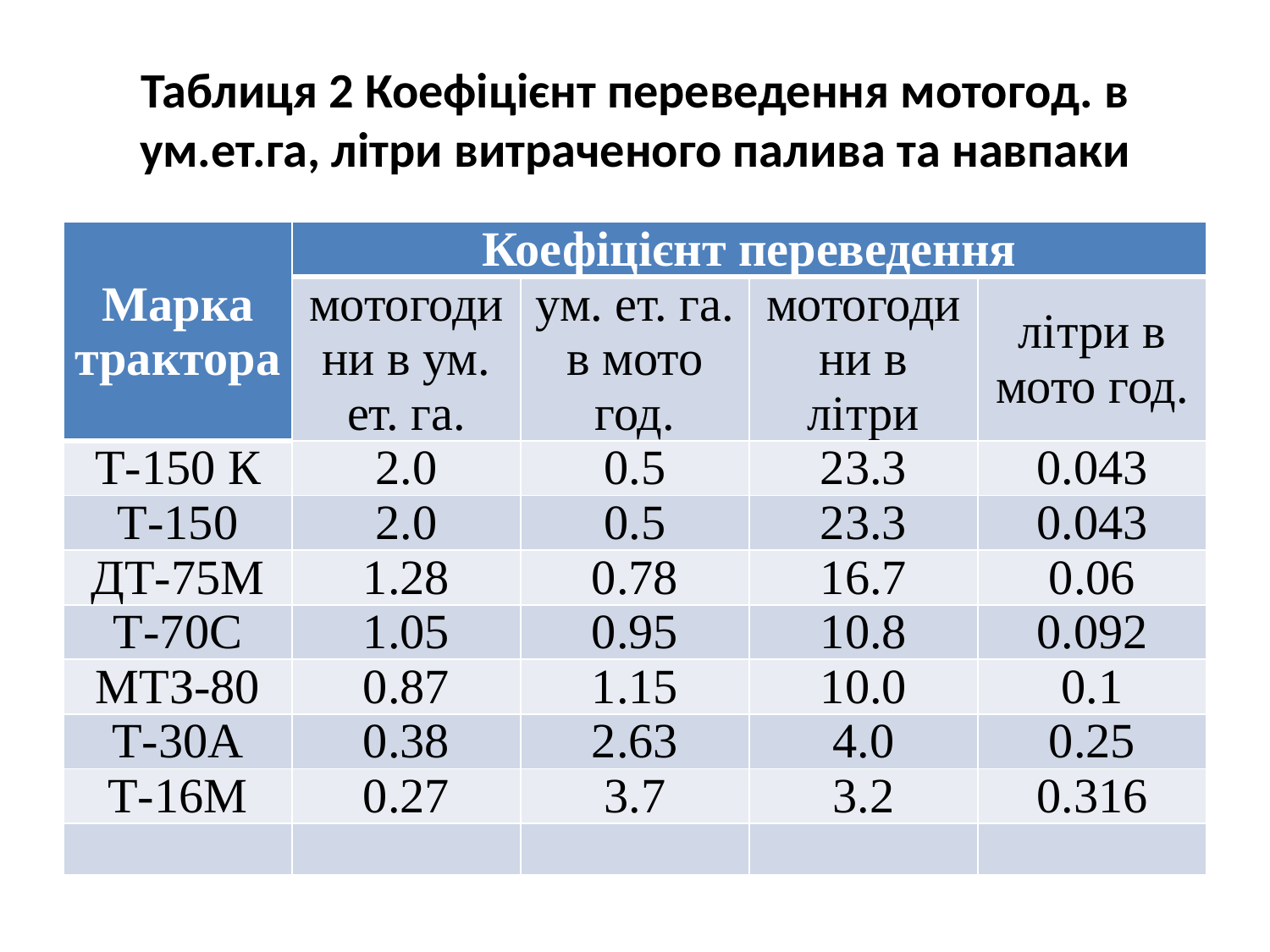

# Таблиця 2 Коефіцієнт переведення мотогод. в ум.ет.га, літри витраченого палива та навпаки
| Марка трактора | Коефіцієнт переведення |  |  |  |
| --- | --- | --- | --- | --- |
|  | мотогодини в ум. ет. га. | ум. ет. га. в мото год. | мотогодини в літри | літри в мото год. |
| Т-150 К | 2.0 | 0.5 | 23.3 | 0.043 |
| Т-150 | 2.0 | 0.5 | 23.3 | 0.043 |
| ДТ-75М | 1.28 | 0.78 | 16.7 | 0.06 |
| Т-70С | 1.05 | 0.95 | 10.8 | 0.092 |
| МТЗ-80 | 0.87 | 1.15 | 10.0 | 0.1 |
| Т-30А | 0.38 | 2.63 | 4.0 | 0.25 |
| Т-16М | 0.27 | 3.7 | 3.2 | 0.316 |
|  |  |  |  |  |